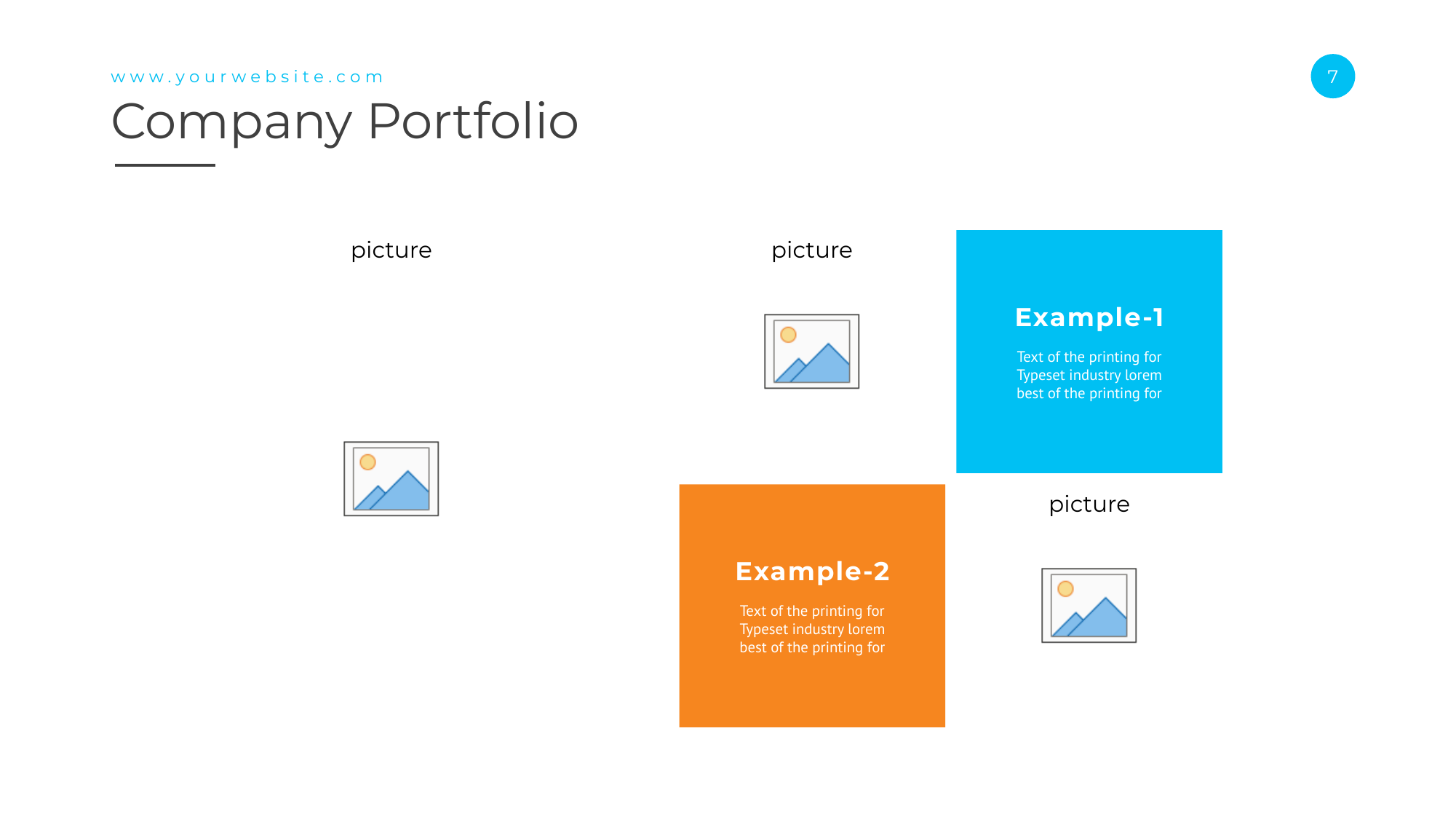

7
www.yourwebsite.com
# Company Portfolio

Example-1
Text of the printing for
Typeset industry lorem
best of the printing for

Example-2
Text of the printing for
Typeset industry lorem
best of the printing for